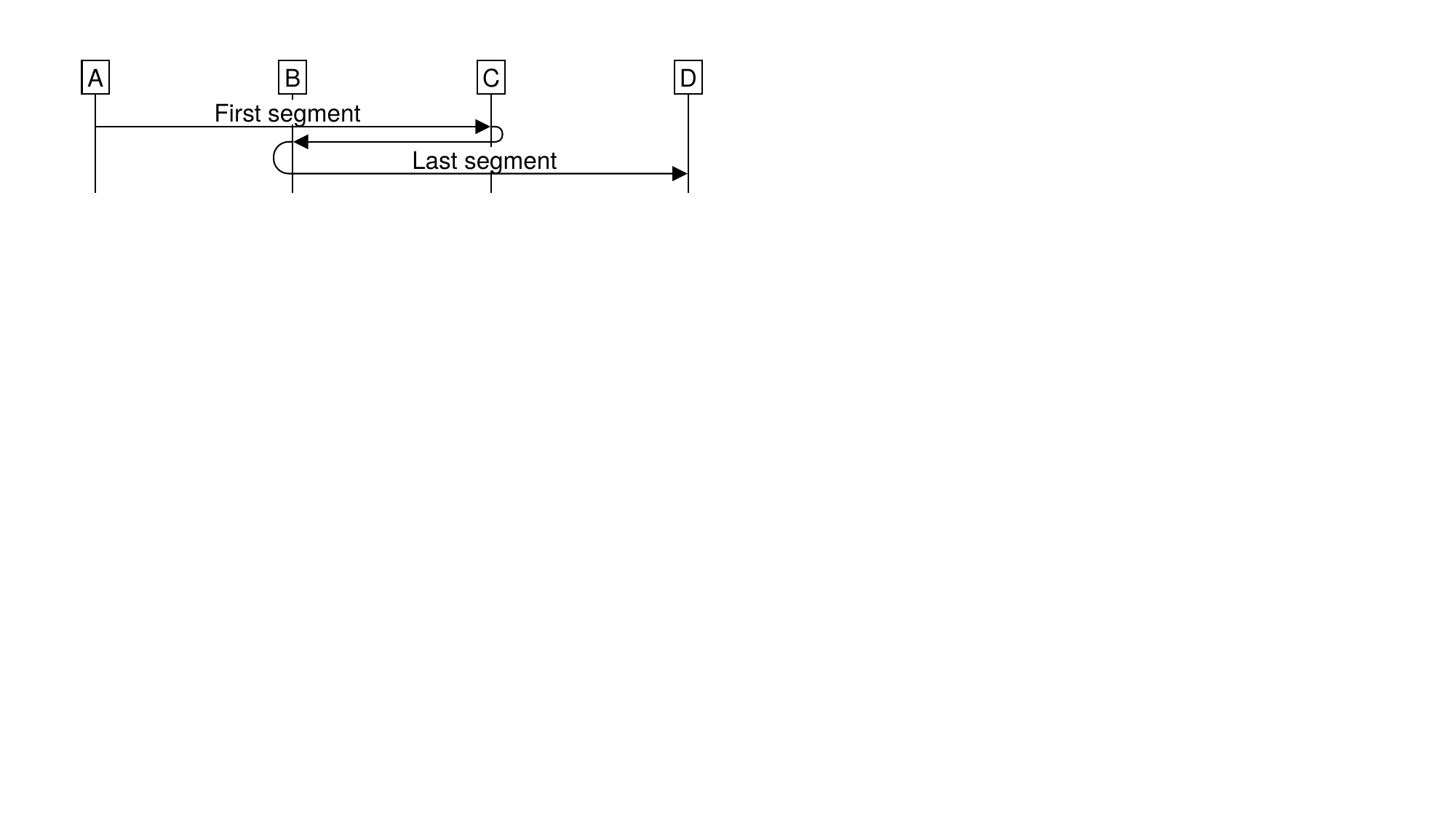

A
B
C
D
First segment

Last segment